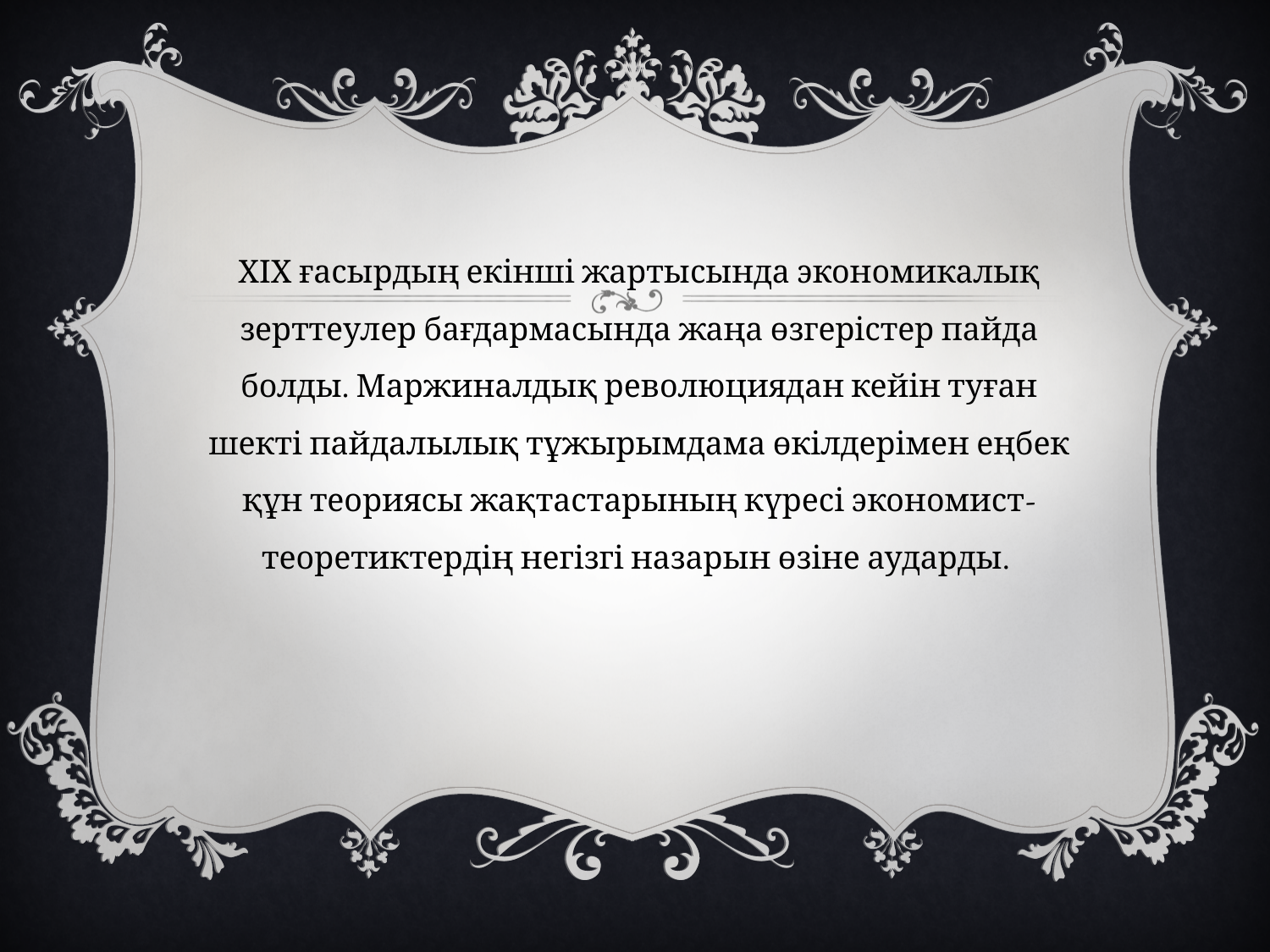

ХІХ ғасырдың екінші жартысында экономикалық зерттеулер бағдармасында жаңа өзгерістер пайда болды. Маржиналдық революциядан кейін туған шекті пайдалылық тұжырымдама өкілдерімен еңбек құн теориясы жақтастарының күресі экономист-теоретиктердің негізгі назарын өзіне аударды.